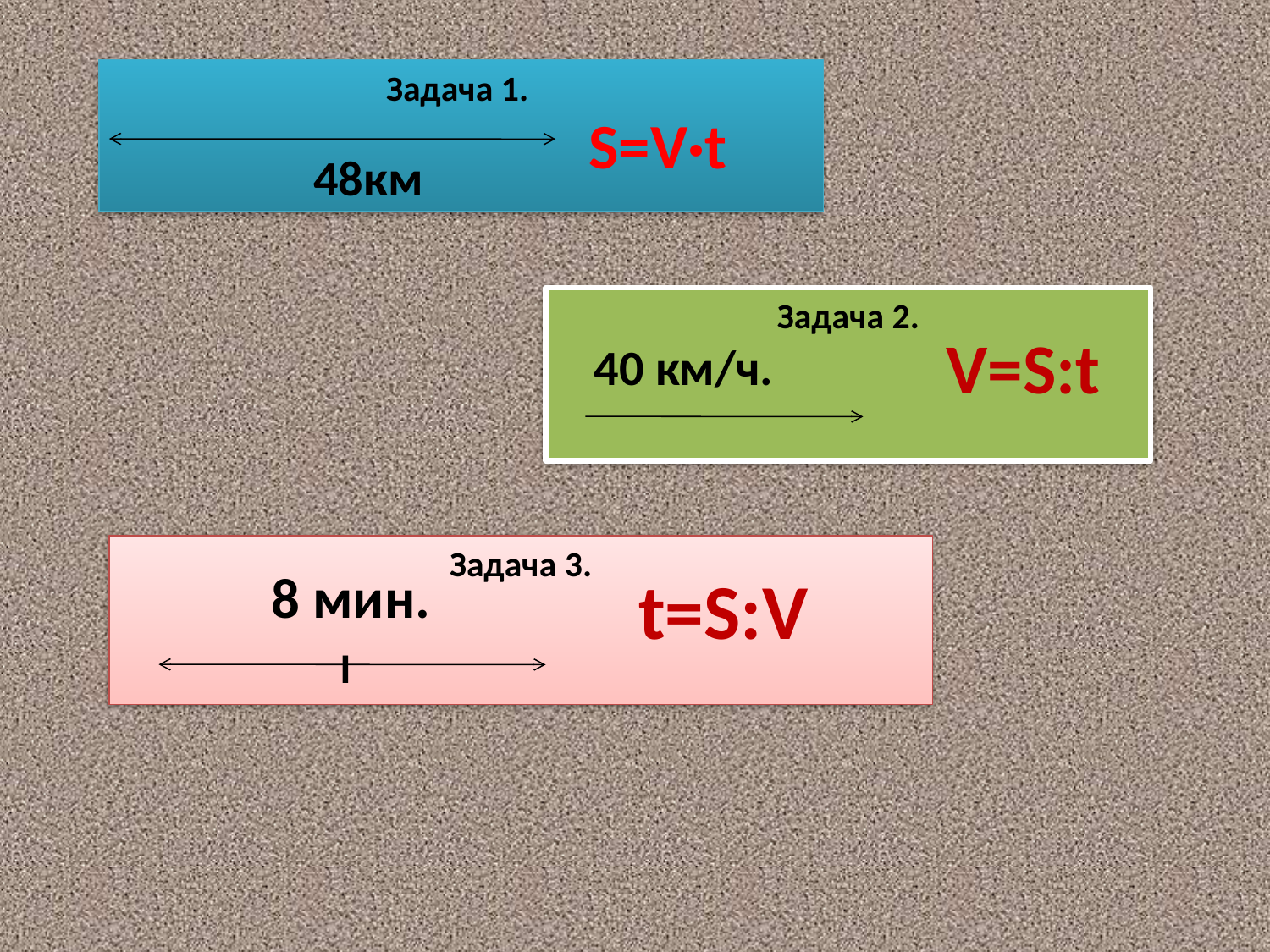

Задача 1.

                  48км
Ѕ=V·t
Задача 2.
     40 км/ч.

V=Ѕ:t
Задача 3.

8 мин.
t=Ѕ:V
I